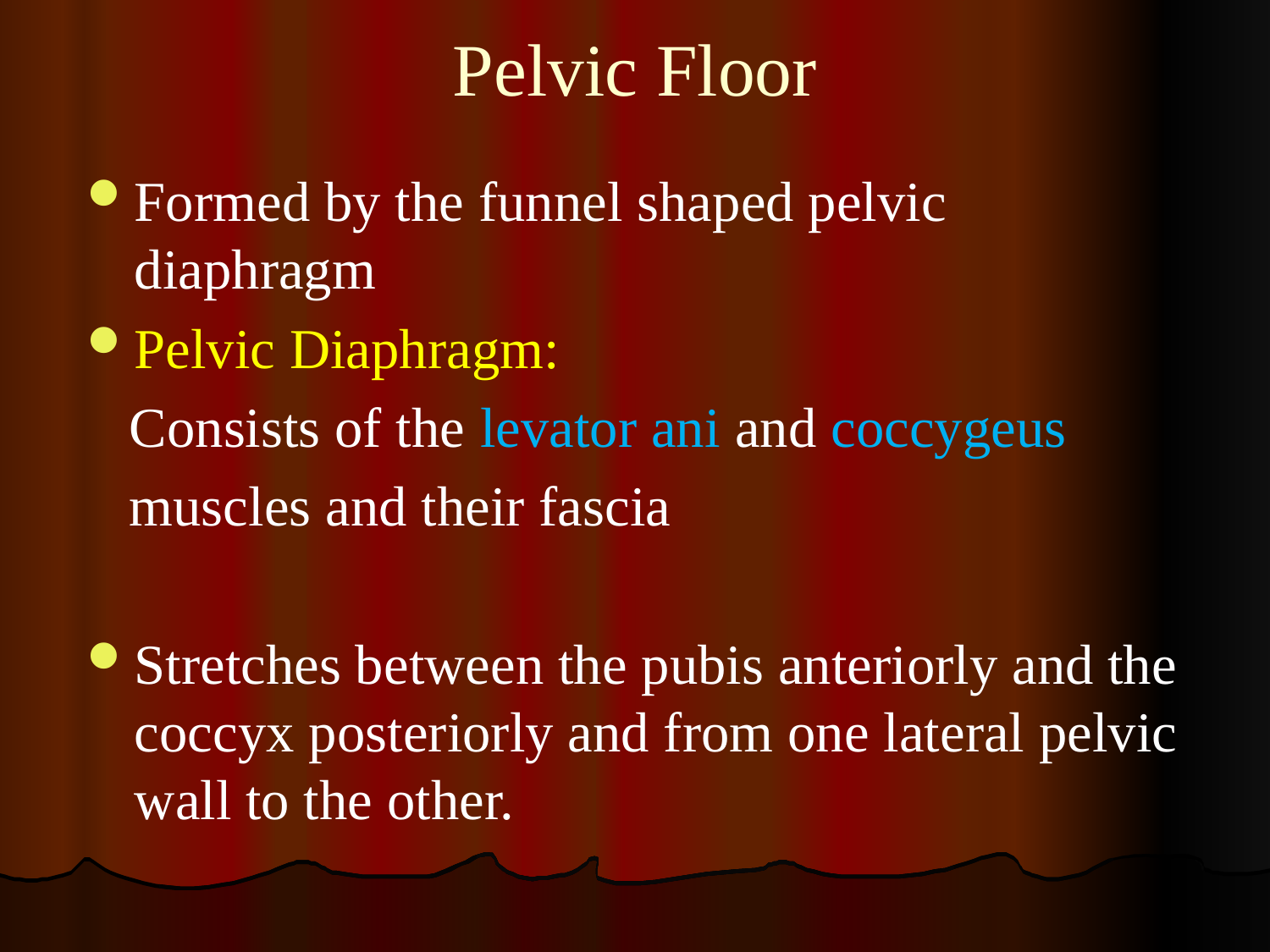

# Pelvic Floor
Formed by the funnel shaped pelvic diaphragm
Pelvic Diaphragm:
   Consists of the levator ani and coccygeus
   muscles and their fascia

Stretches between the pubis anteriorly and the coccyx posteriorly and from one lateral pelvic wall to the other.